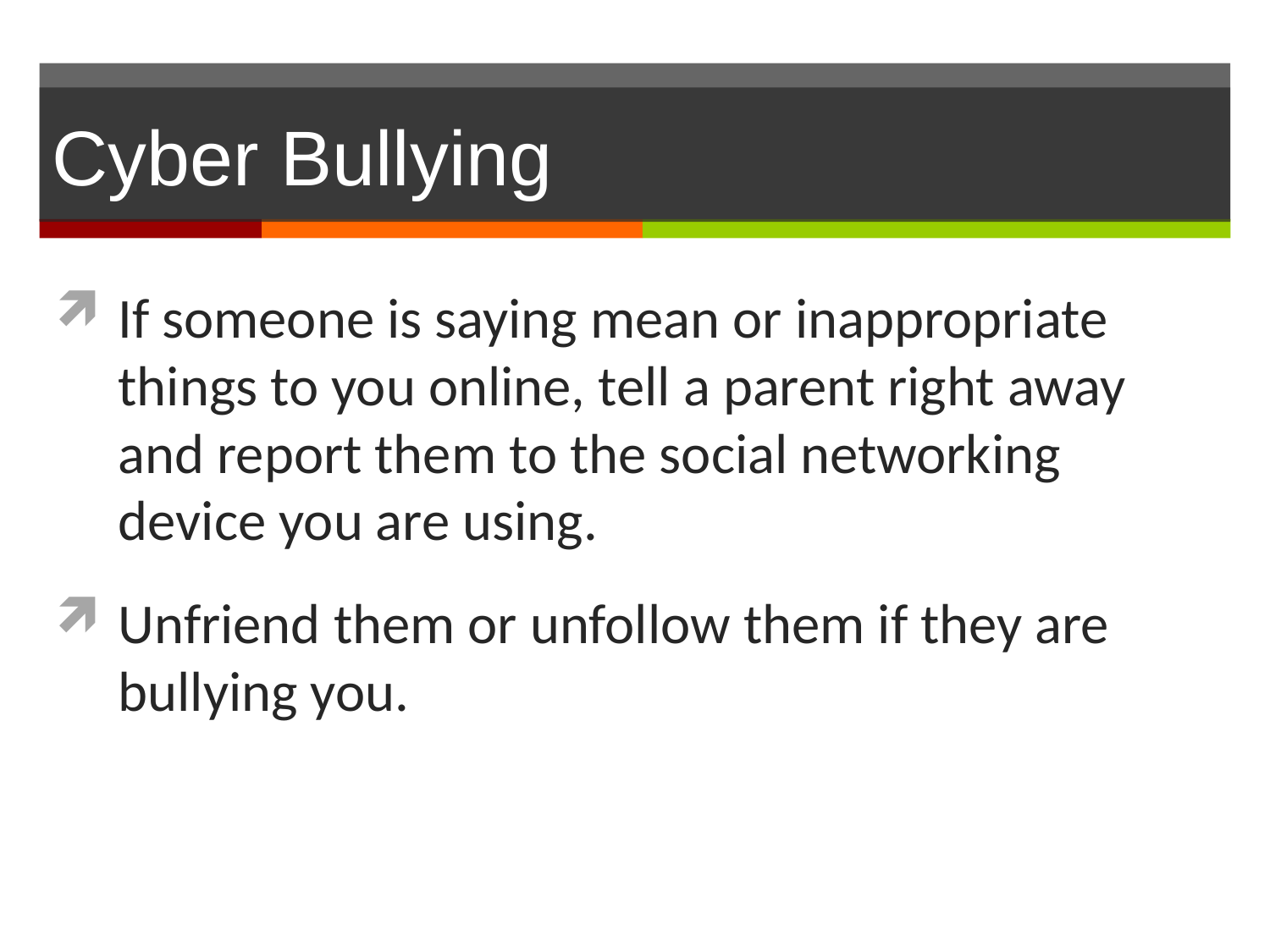

# Cyber Bullying
If someone is saying mean or inappropriate things to you online, tell a parent right away and report them to the social networking device you are using.
Unfriend them or unfollow them if they are bullying you.